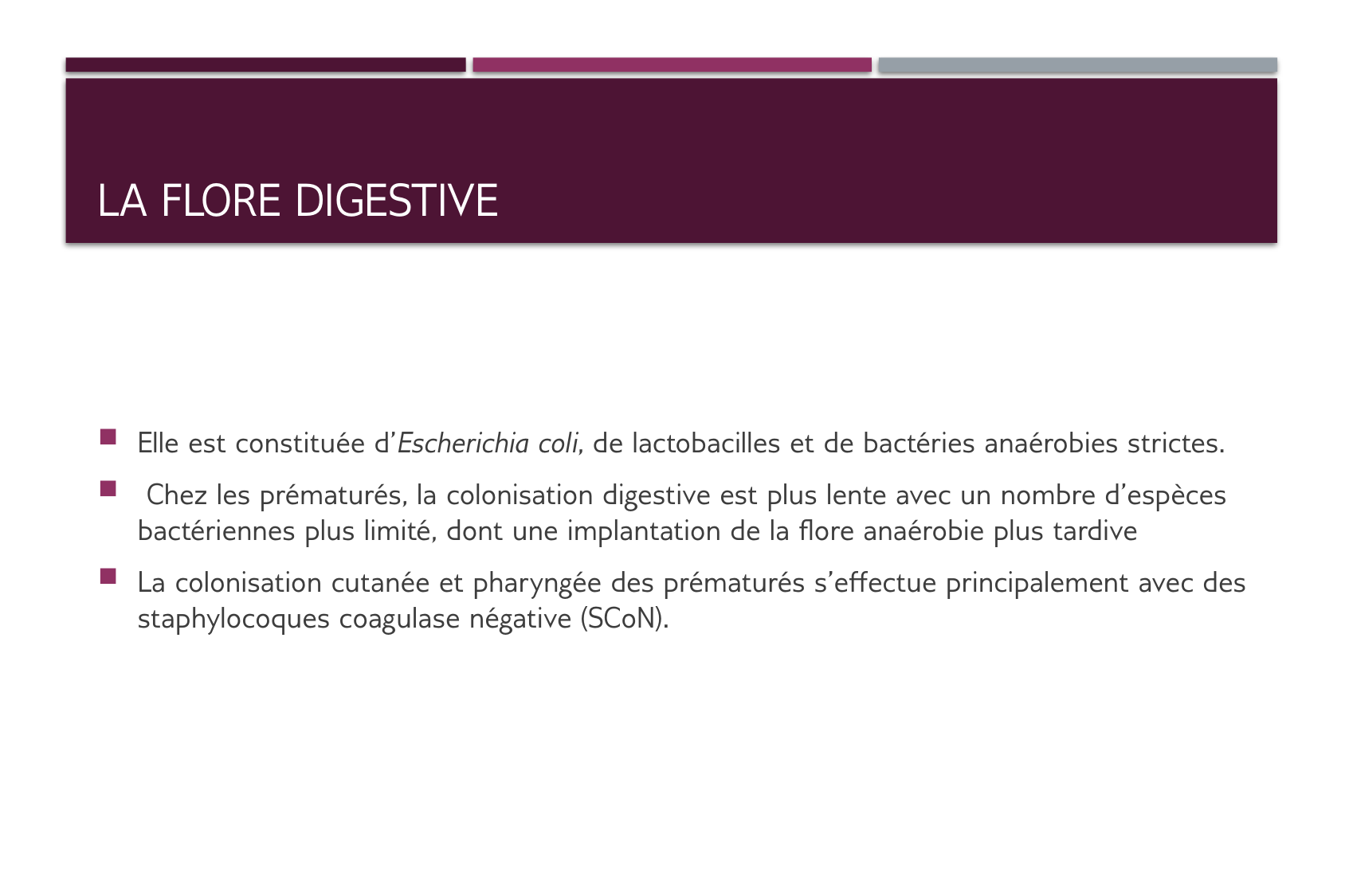

# La flore digestive
Elle est constituée d’Escherichia coli, de lactobacilles et de bactéries anaérobies strictes.
 Chez les prématurés, la colonisation digestive est plus lente avec un nombre d’espèces bactériennes plus limité, dont une implantation de la flore anaérobie plus tardive
La colonisation cutanée et pharyngée des prématurés s’effectue principalement avec des staphylocoques coagulase négative (SCoN).